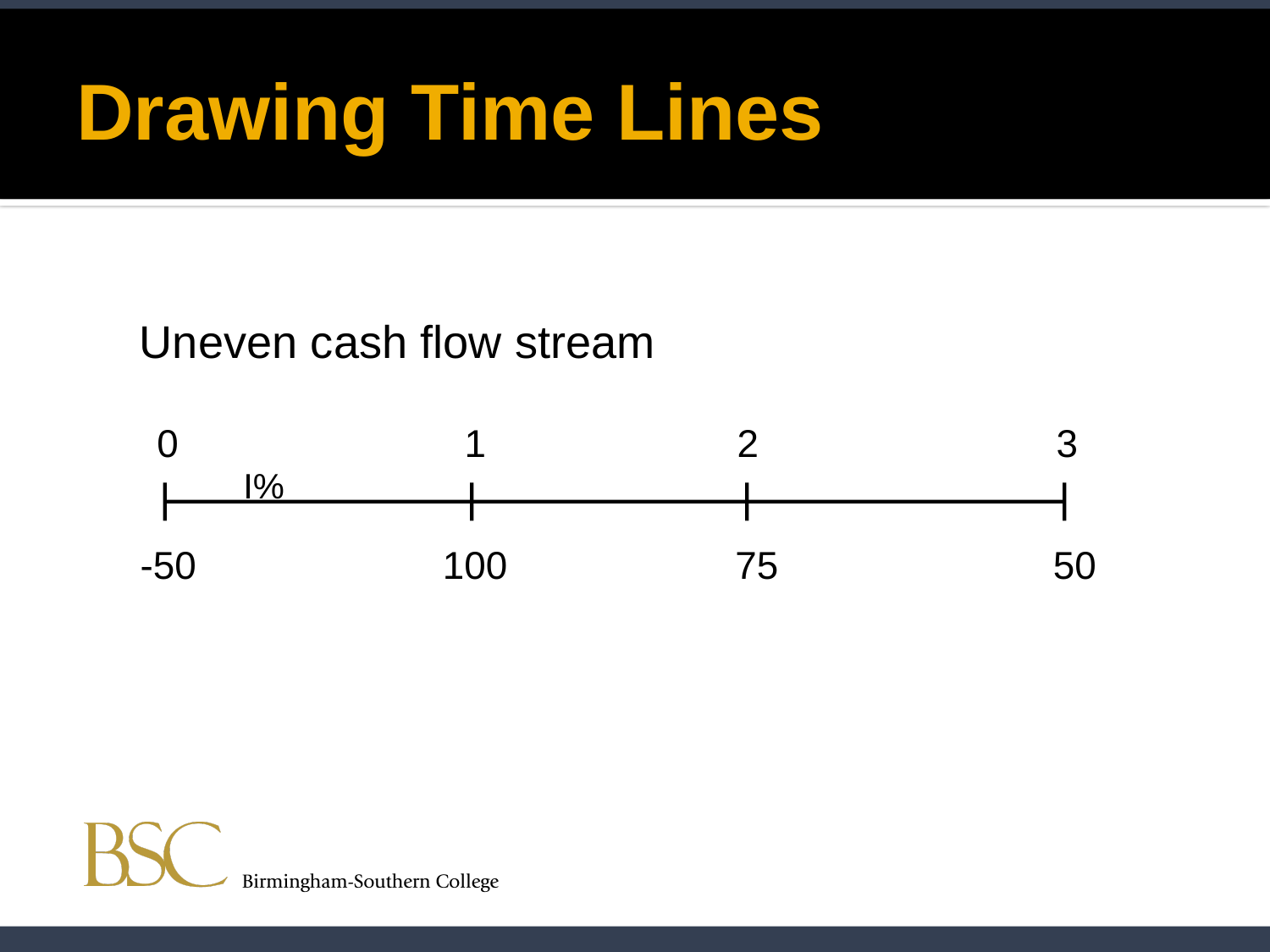

# Drawing Time Lines
Uneven cash flow stream
0
1
2
3
I%

-50
100
 75
 50